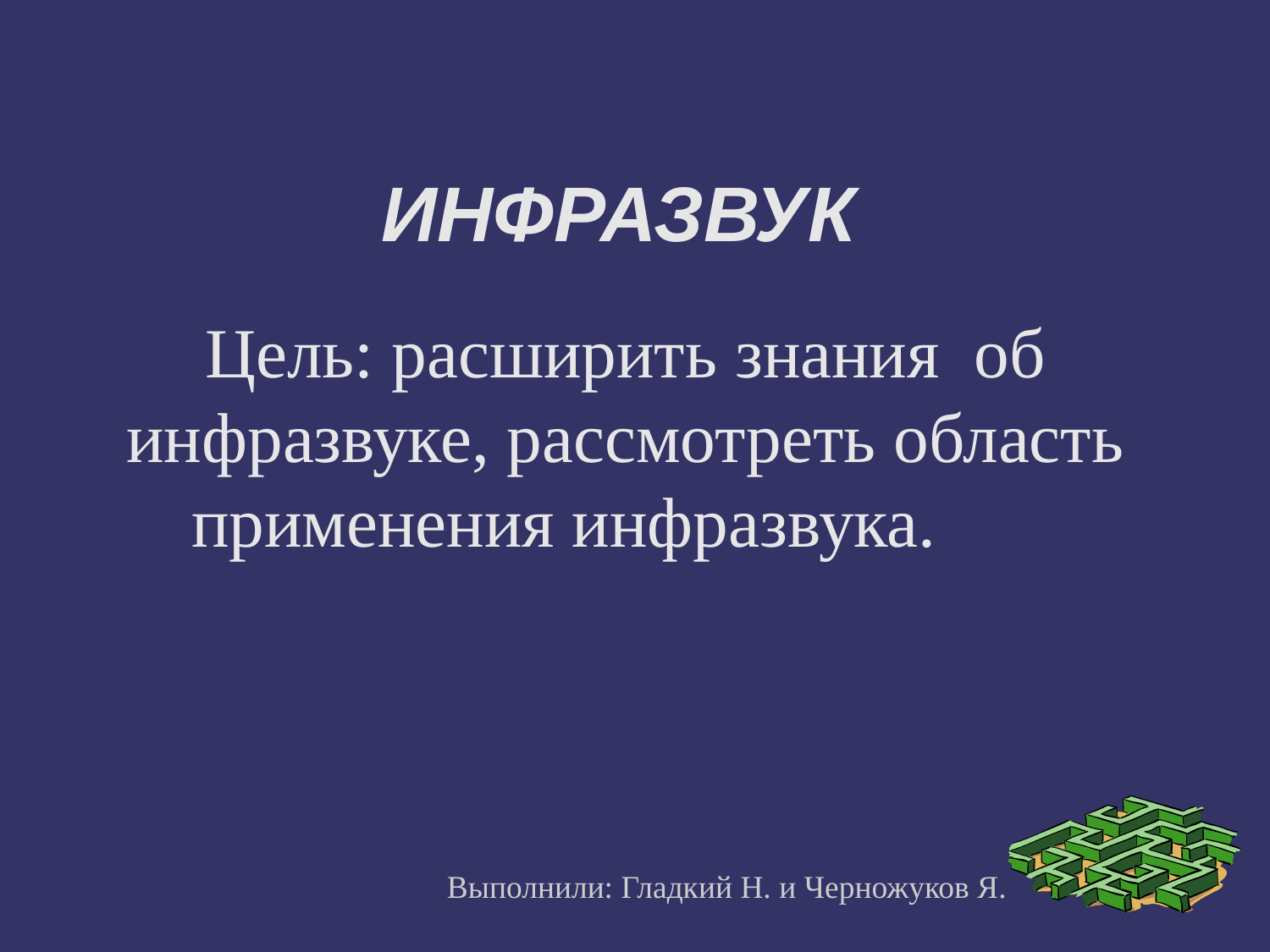

ИНФРАЗВУК
Цель: расширить знания  об инфразвуке, рассмотреть область применения инфразвука.
Выполнили: Гладкий Н. и Черножуков Я.